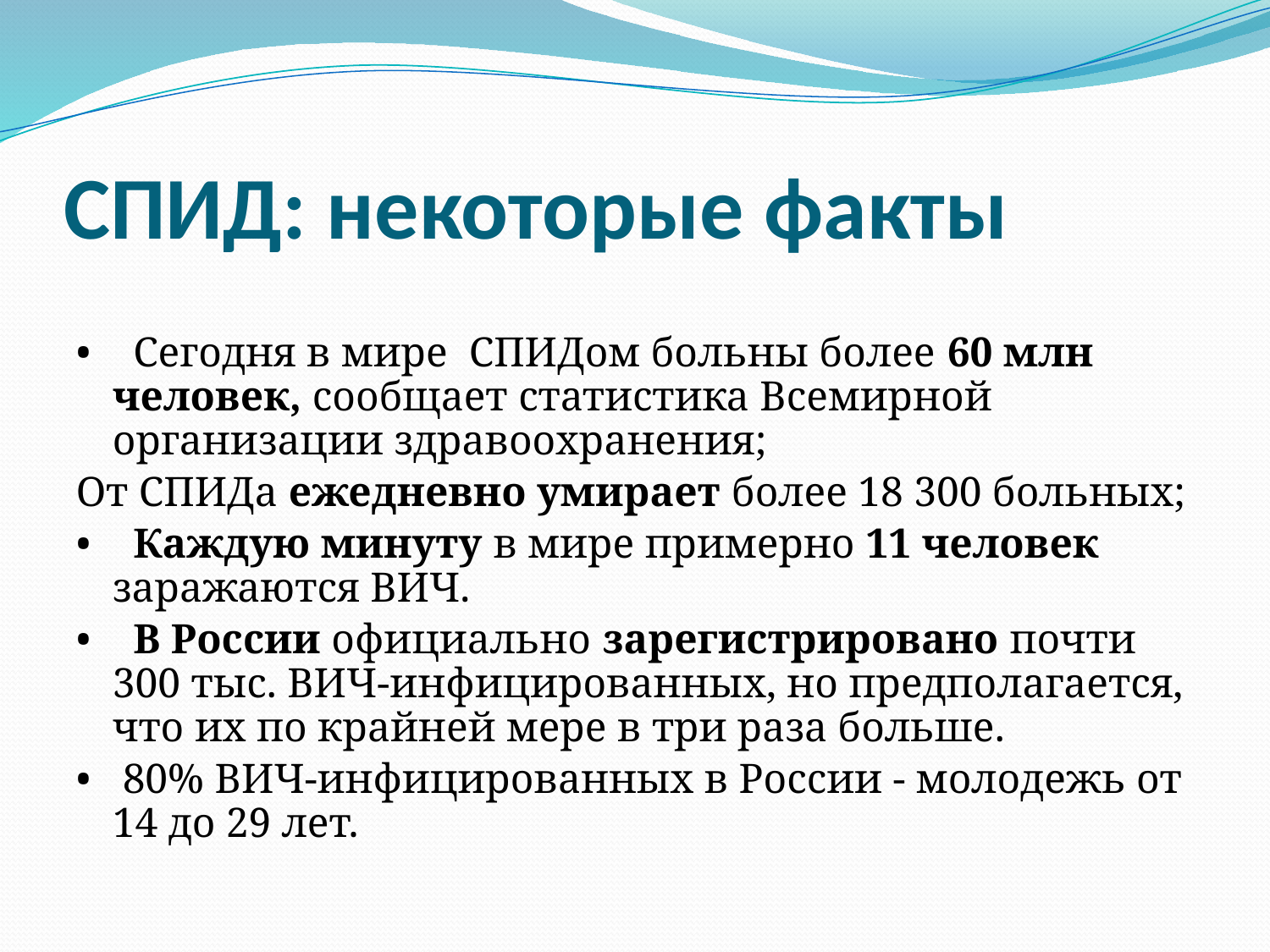

# СПИД: некоторые факты

•    Сегодня в мире  СПИДом больны более 60 млн человек, сообщает статистика Всемирной организации здравоохранения;
От СПИДа ежедневно умирает более 18 300 больных;
•    Каждую минуту в мире примерно 11 человек заражаются ВИЧ.
•    В России официально зарегистрировано почти 300 тыс. ВИЧ-инфицированных, но предполагается, что их по крайней мере в три раза больше.
•   80% ВИЧ-инфицированных в России - молодежь от 14 до 29 лет.